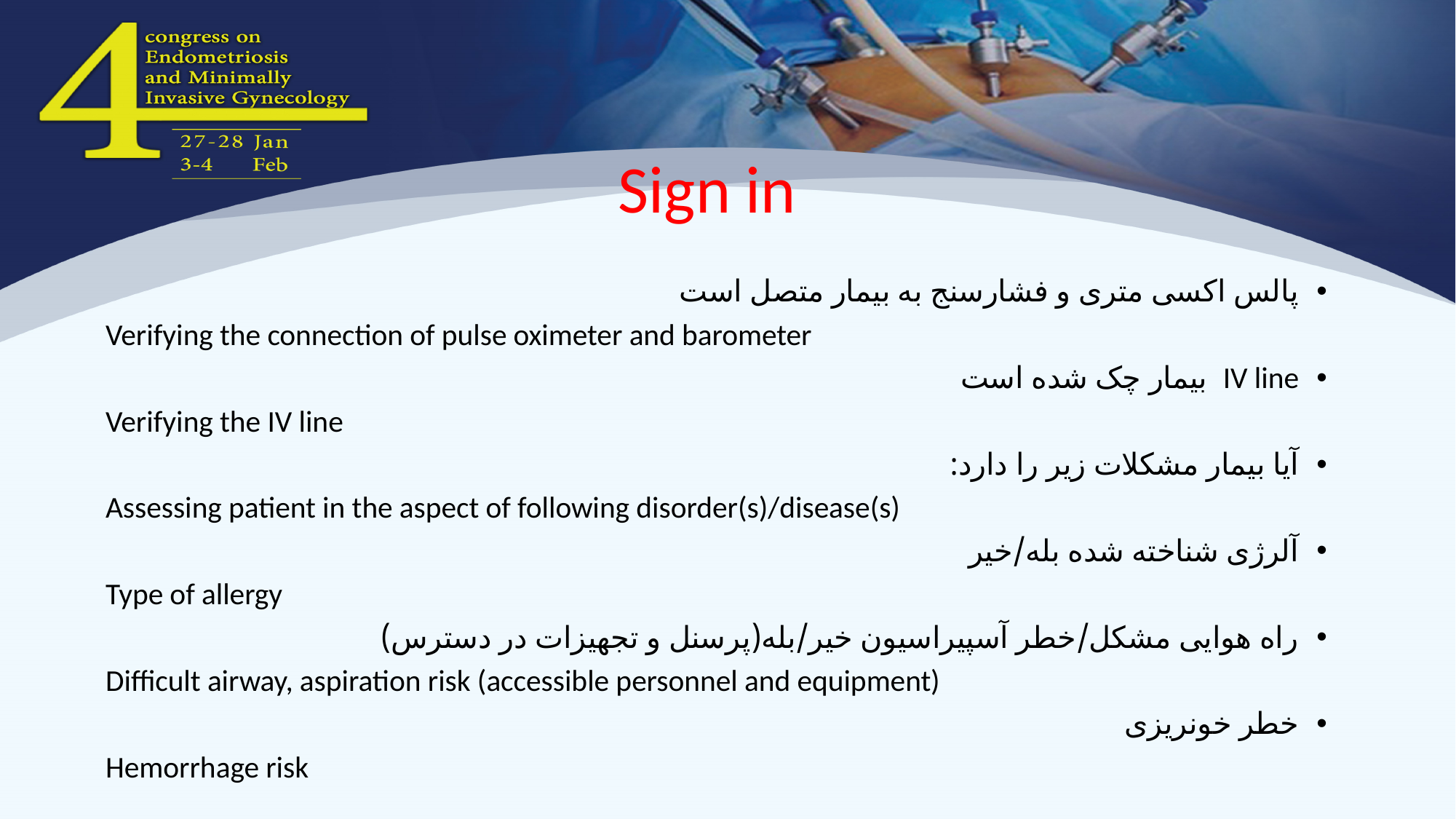

# Sign in
پالس اکسی متری و فشارسنج به بیمار متصل است
Verifying the connection of pulse oximeter and barometer
IV line  بیمار چک شده است
Verifying the IV line
آیا بیمار مشکلات زیر را دارد:
Assessing patient in the aspect of following disorder(s)/disease(s)
آلرژی شناخته شده بله/خیر
Type of allergy
راه هوایی مشکل/خطر آسپیراسیون خیر/بله(پرسنل و تجهیزات در دسترس)
Difficult airway, aspiration risk (accessible personnel and equipment)
خطر خونریزی
Hemorrhage risk